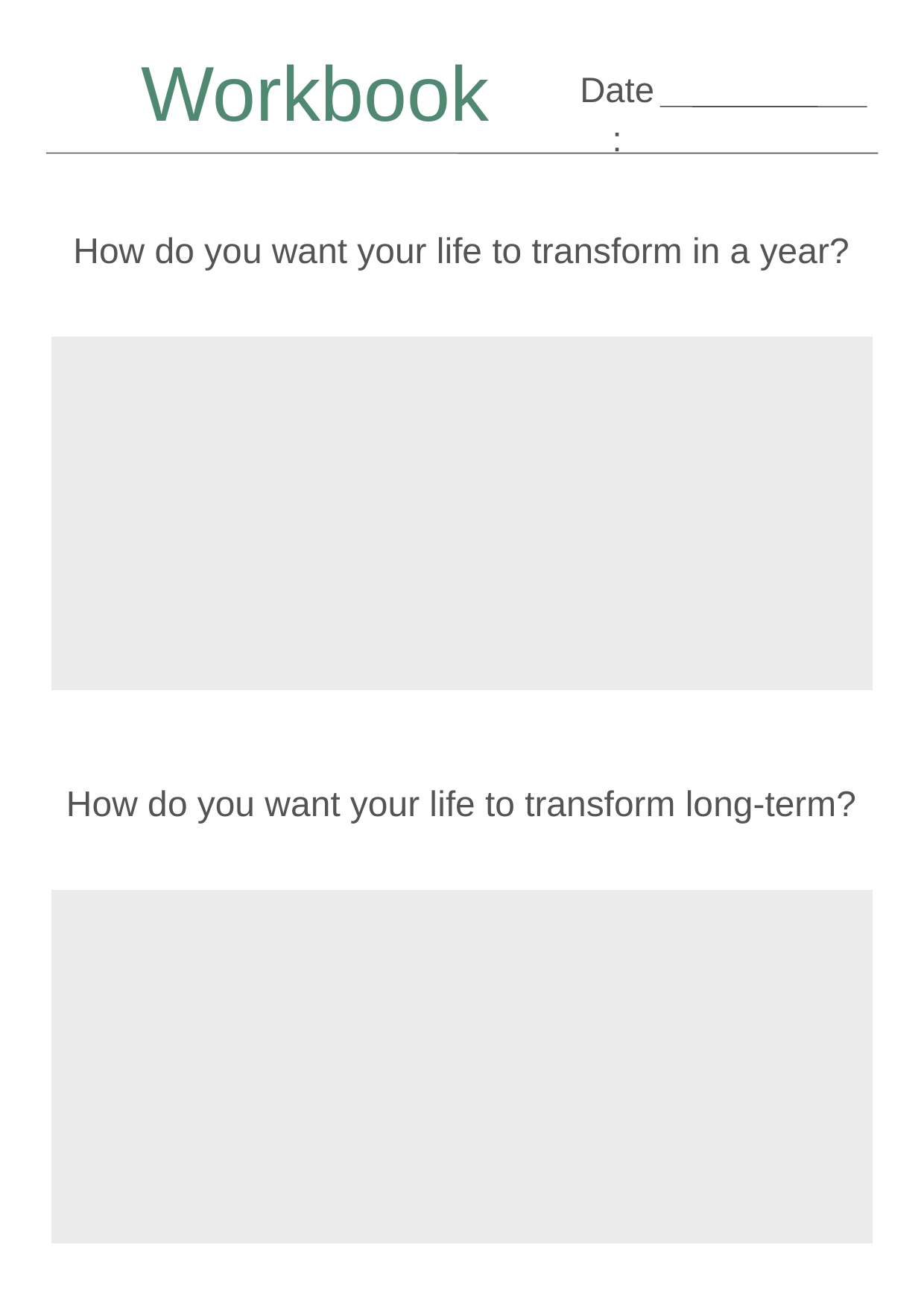

Workbook
Date:

How do you want your life to transform in a year?

How do you want your life to transform long-term?